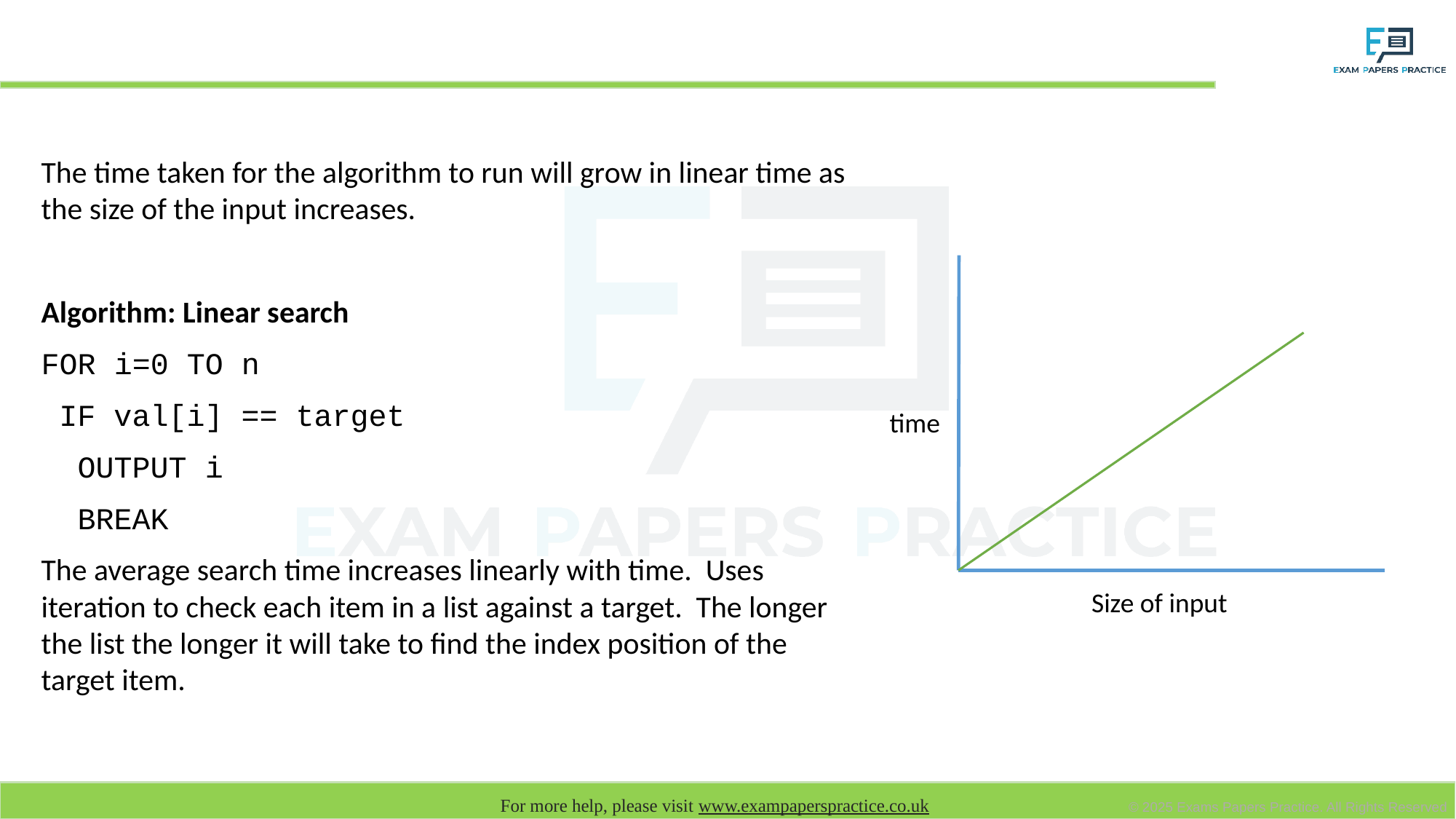

# Linear time O(n)
The time taken for the algorithm to run will grow in linear time as the size of the input increases.

Algorithm: Linear search
FOR i=0 TO n
 IF val[i] == target
  OUTPUT i
  BREAK
The average search time increases linearly with time.  Uses iteration to check each item in a list against a target.  The longer the list the longer it will take to find the index position of the target item.
time
Size of input